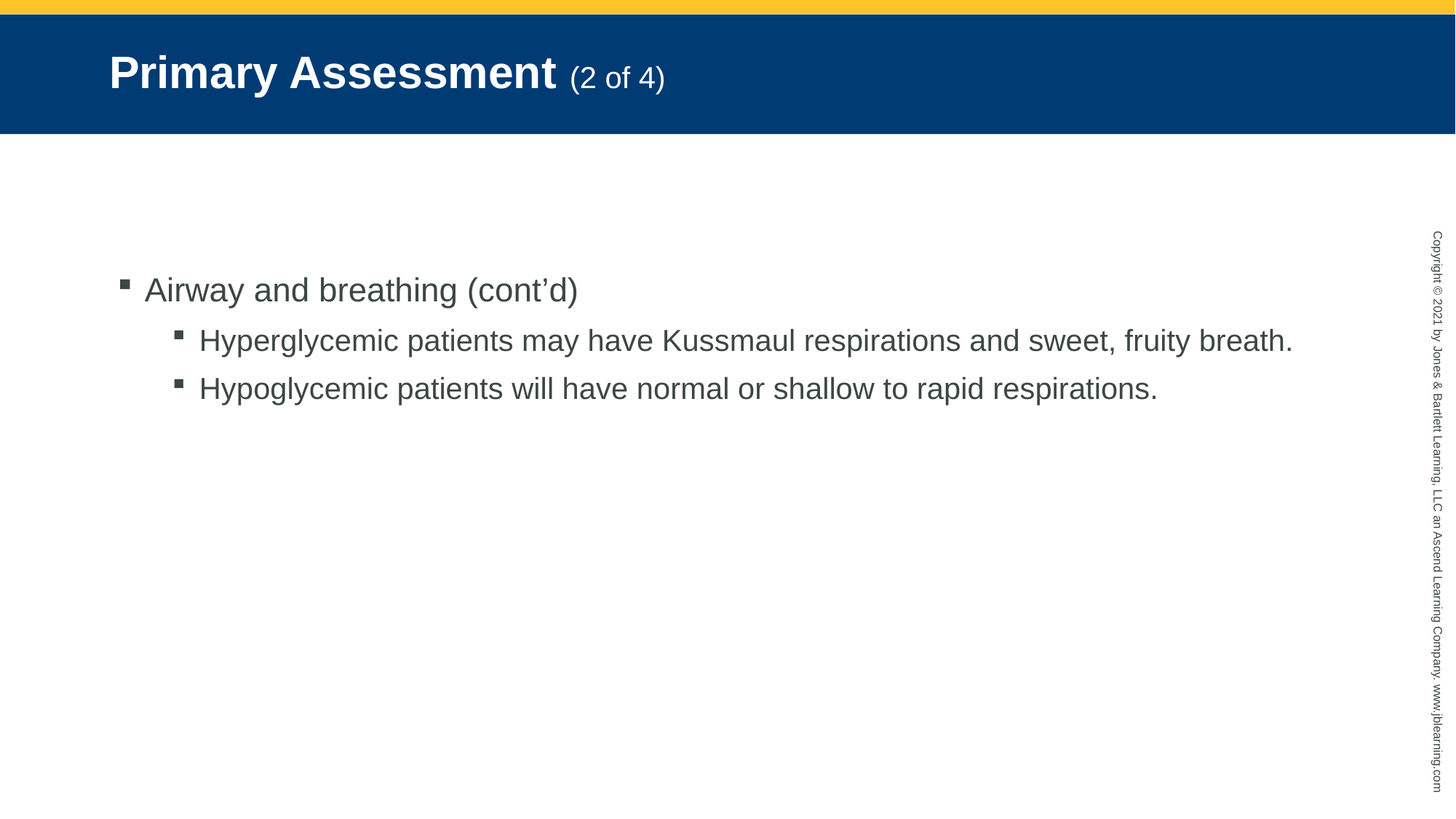

# Primary Assessment (2 of 4)
Airway and breathing (cont’d)
Hyperglycemic patients may have Kussmaul respirations and sweet, fruity breath.
Hypoglycemic patients will have normal or shallow to rapid respirations.